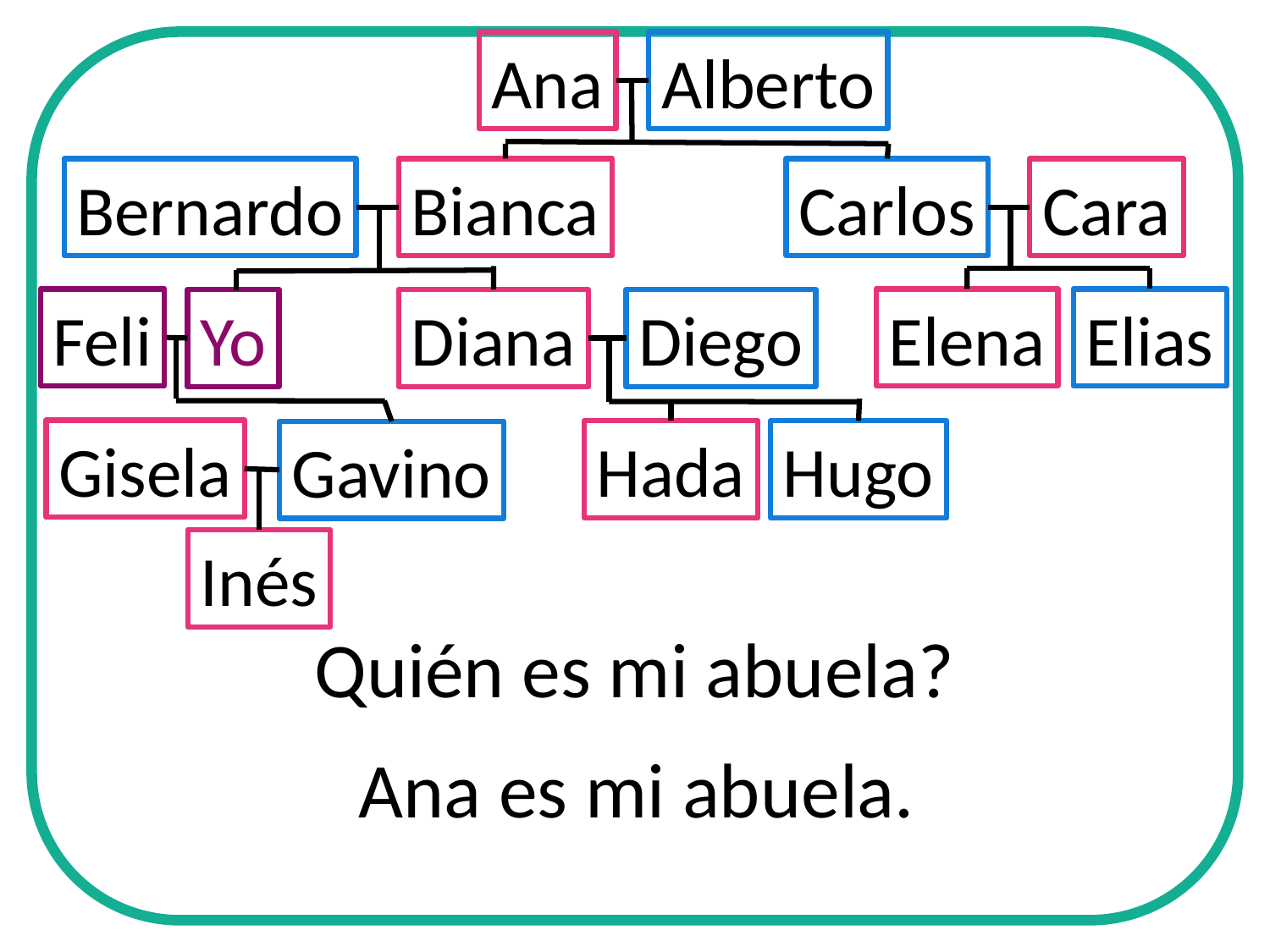

Ana
Alberto
Bernardo
Bianca
Carlos
Cara
Feli
Elena
Elias
Yo
Diana
Diego
Gisela
Hada
Hugo
Gavino
Inés
Quién es mi abuela?
Ana es mi abuela.